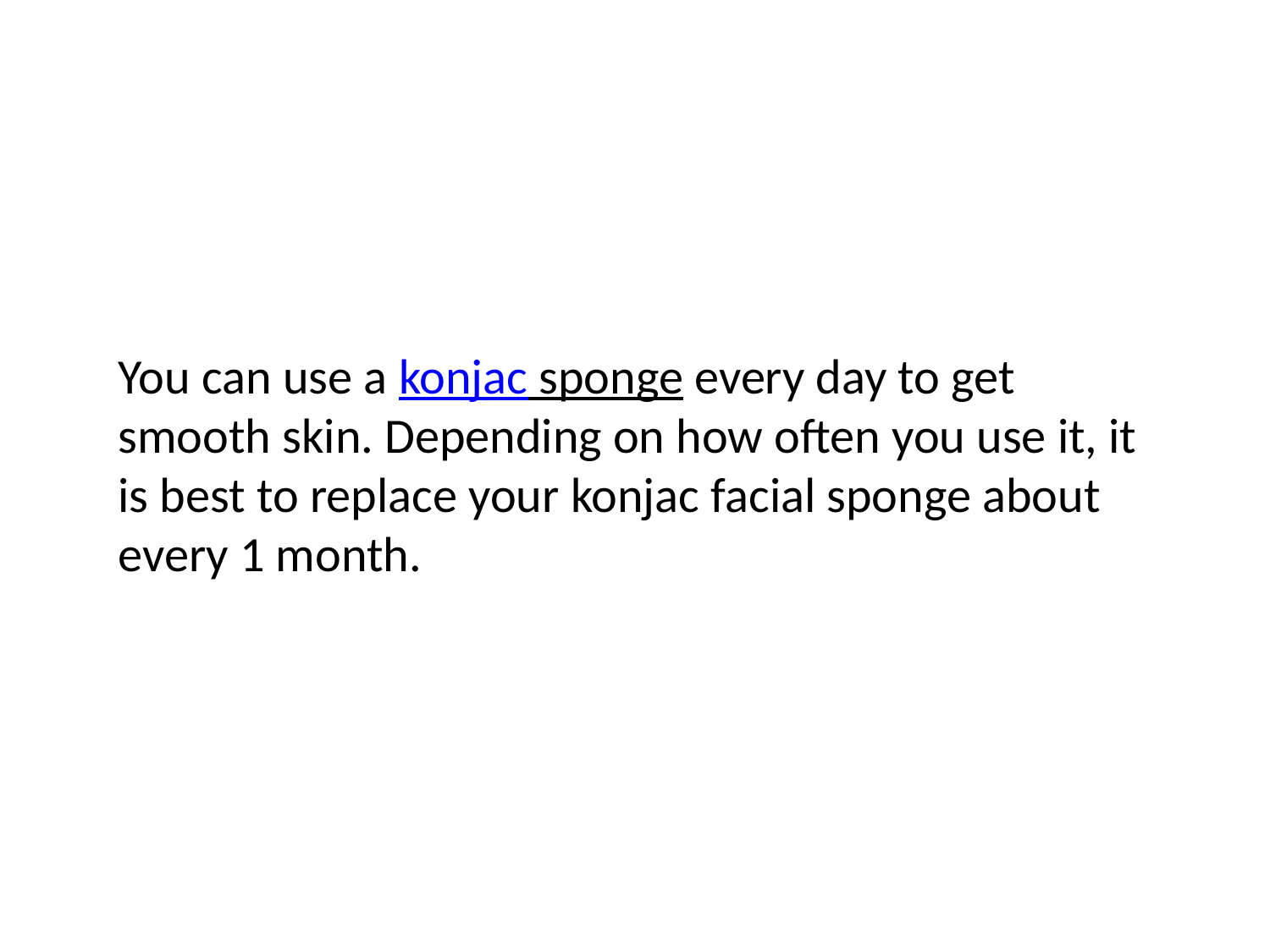

You can use a konjac sponge every day to get smooth skin. Depending on how often you use it, it is best to replace your konjac facial sponge about every 1 month.